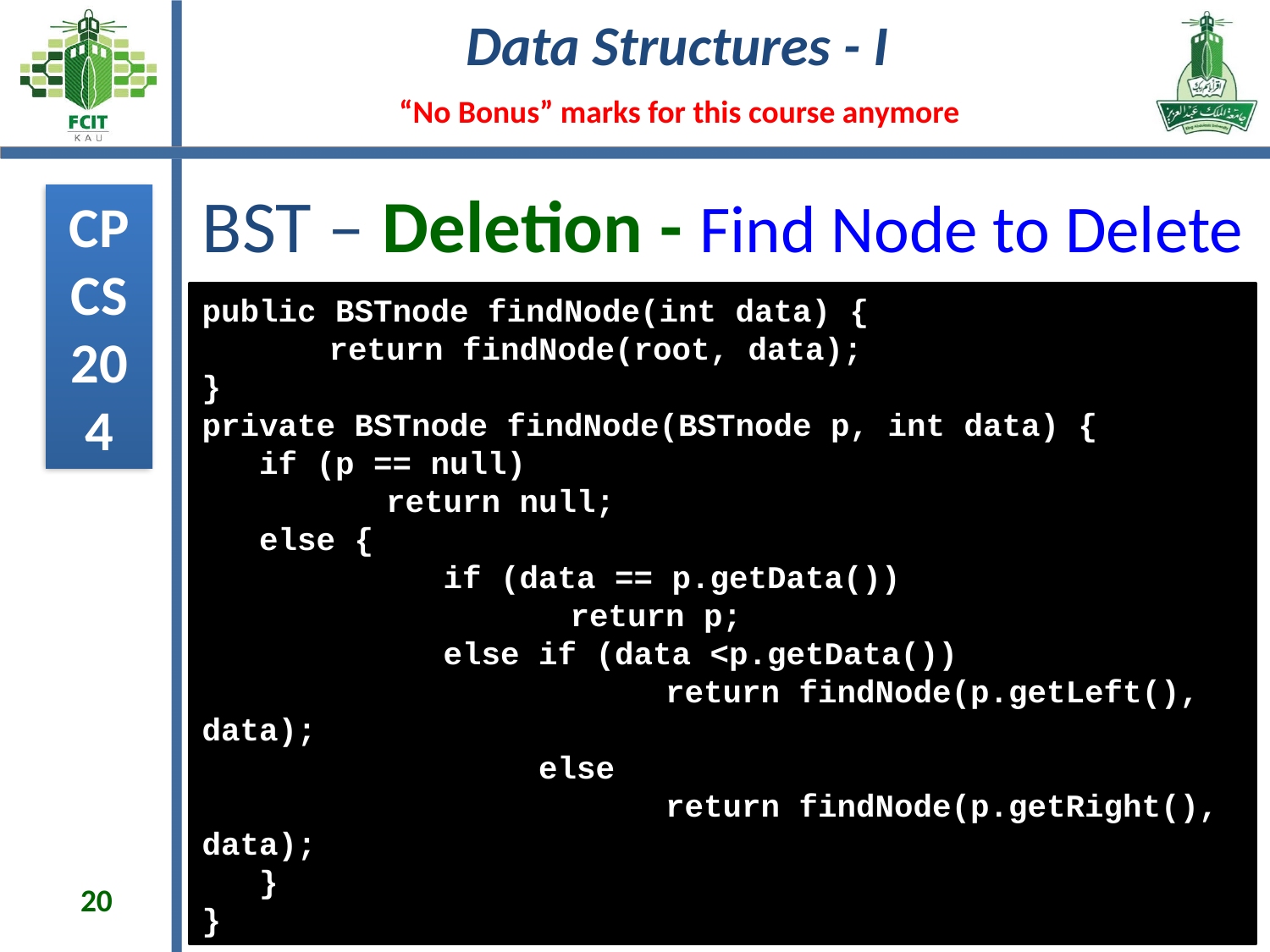

# BST – Deletion - Find Node to Delete
public BSTnode findNode(int data) {
	return findNode(root, data);
}
private BSTnode findNode(BSTnode p, int data) {
   if (p == null)
	   return null;
   else {
	      if (data == p.getData())
		      return p;
	      else if (data <p.getData())
		           return findNode(p.getLeft(), data);
	           else
		           return findNode(p.getRight(), data);
   }
}
20